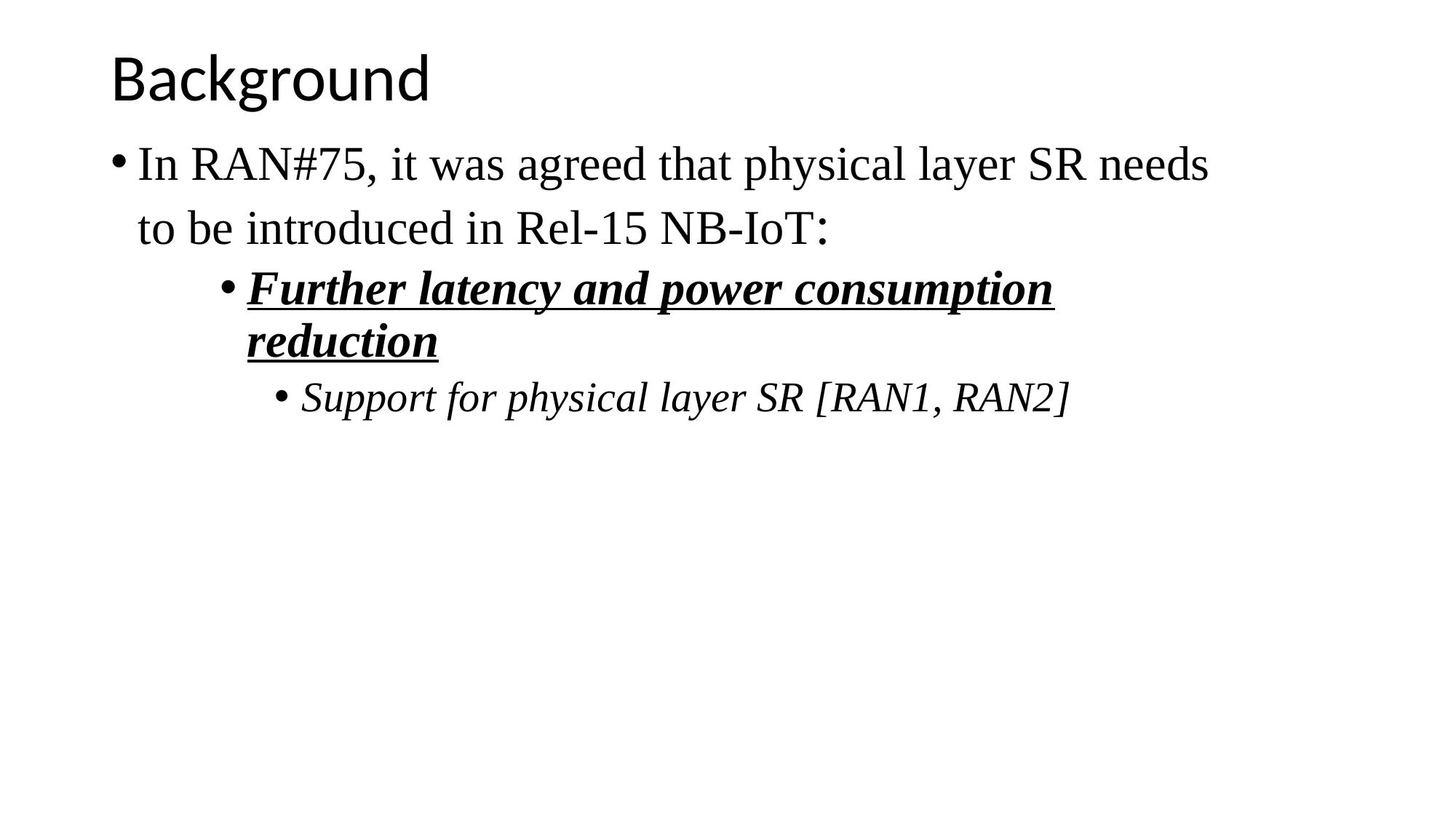

# Background
In RAN#75, it was agreed that physical layer SR needs to be introduced in Rel-15 NB-IoT:
Further latency and power consumption reduction
Support for physical layer SR [RAN1, RAN2]